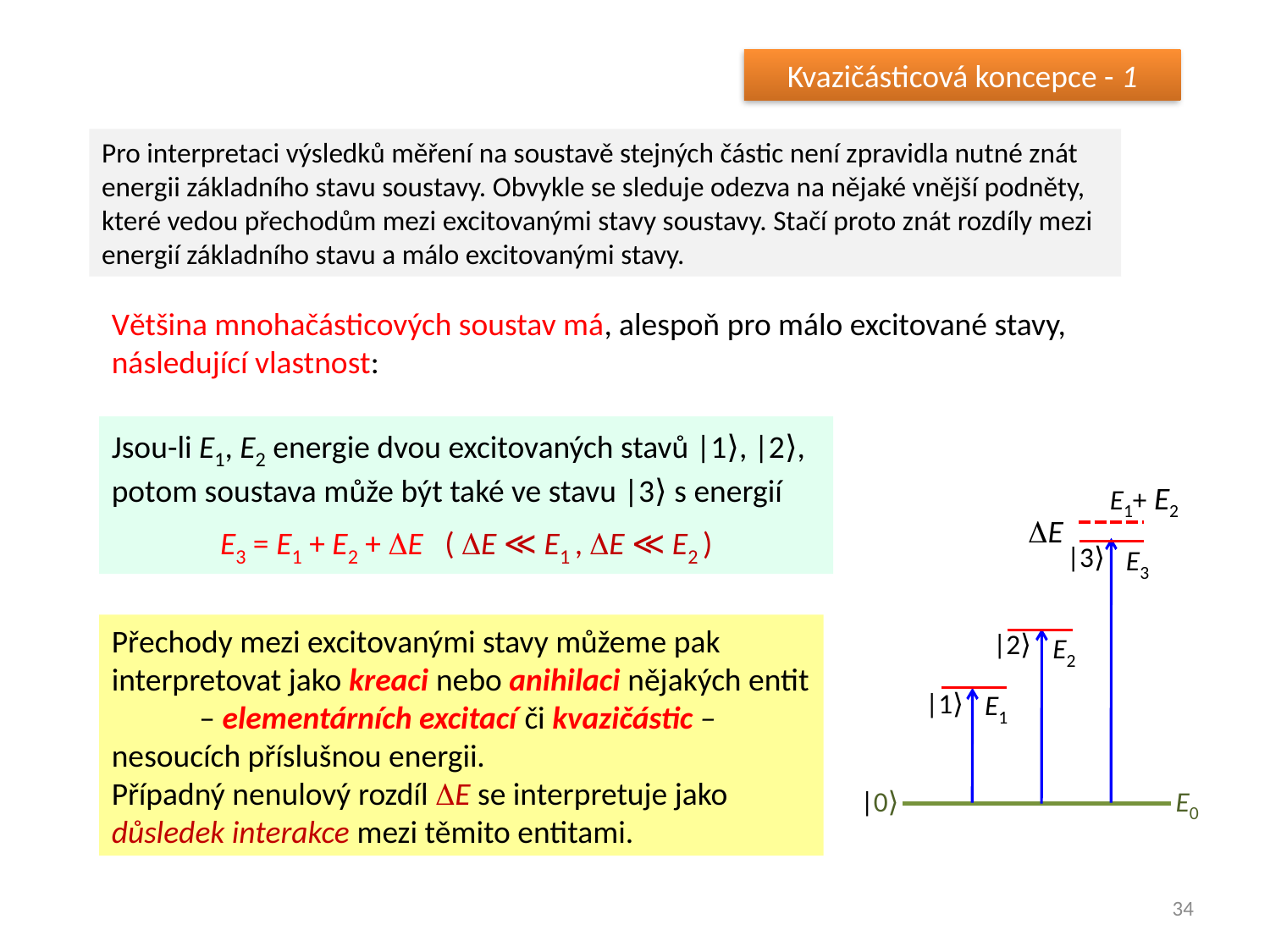

Kvazičásticová koncepce - 1
Pro interpretaci výsledků měření na soustavě stejných částic není zpravidla nutné znát energii základního stavu soustavy. Obvykle se sleduje odezva na nějaké vnější podněty, které vedou přechodům mezi excitovanými stavy soustavy. Stačí proto znát rozdíly mezi energií základního stavu a málo excitovanými stavy.
Většina mnohačásticových soustav má, alespoň pro málo excitované stavy, následující vlastnost:
Jsou-li E1, E2 energie dvou excitovaných stavů |1⟩, |2⟩,
potom soustava může být také ve stavu |3⟩ s energií

E3 = E1 + E2 + ΔE   ( ΔE ≪ E1 , ΔE ≪ E2 )
E1+ E2
ΔE
|3⟩
E3
|2⟩
E2
E1
|1⟩
E0
|0⟩
Přechody mezi excitovanými stavy můžeme pak interpretovat jako kreaci nebo anihilaci nějakých entit
– elementárních excitací či kvazičástic –
nesoucích příslušnou energii.
Případný nenulový rozdíl ΔE se interpretuje jako důsledek interakce mezi těmito entitami.
34